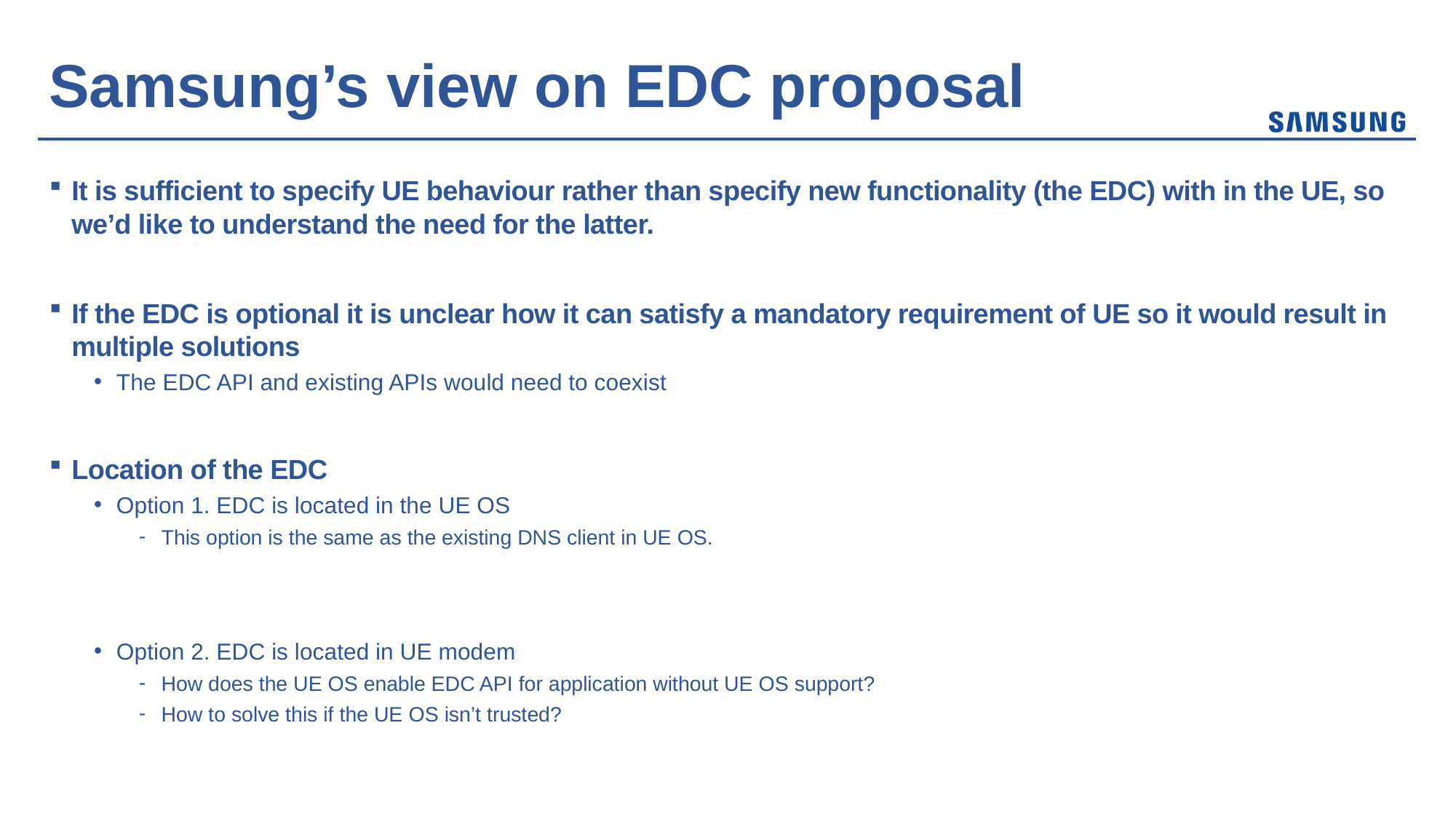

# Samsung’s view on EDC proposal
It is sufficient to specify UE behaviour rather than specify new functionality (the EDC) with in the UE, so we’d like to understand the need for the latter.

If the EDC is optional it is unclear how it can satisfy a mandatory requirement of UE so it would result in multiple solutions
The EDC API and existing APIs would need to coexist

Location of the EDC
Option 1. EDC is located in the UE OS
This option is the same as the existing DNS client in UE OS.

Option 2. EDC is located in UE modem
How does the UE OS enable EDC API for application without UE OS support?
How to solve this if the UE OS isn’t trusted?